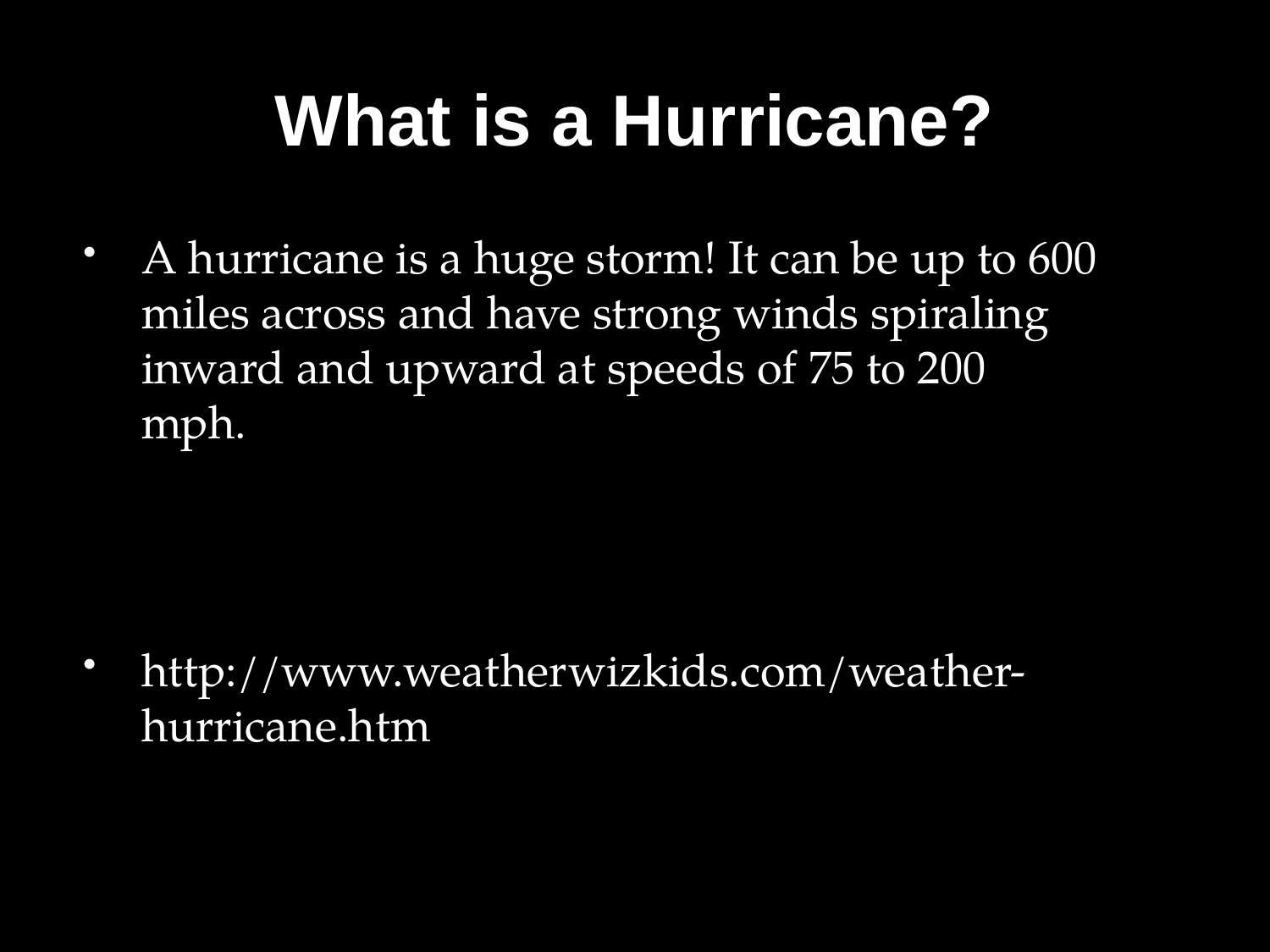

# What is a Hurricane?
A hurricane is a huge storm! It can be up to 600 miles across and have strong winds spiraling inward and upward at speeds of 75 to 200 mph.

http://www.weatherwizkids.com/weather-hurricane.htm